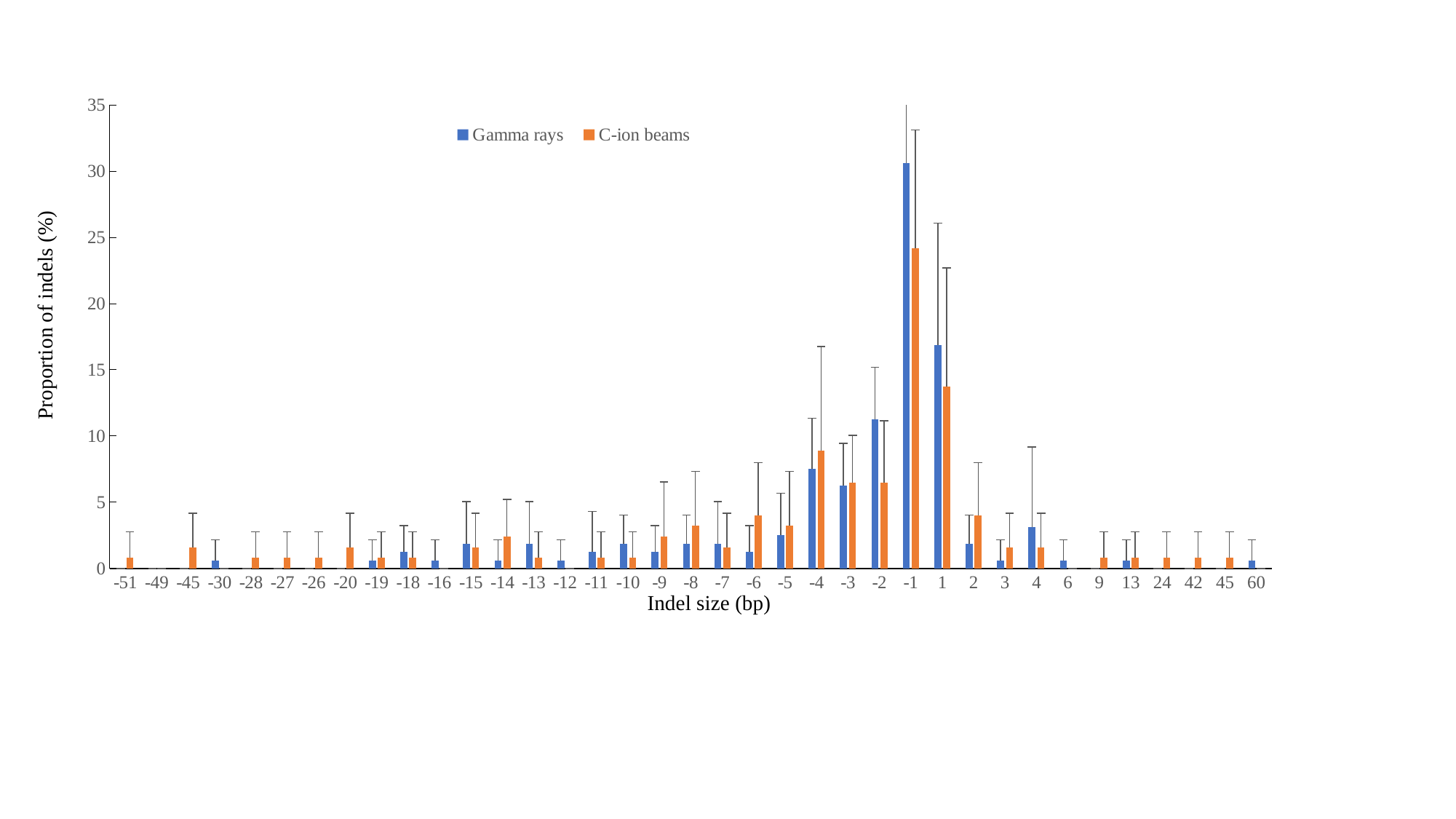

### Chart

| Category | Gamma rays | C-ion beams |
|---|---|---|
| -51.0 | 0.0 | 0.806451612903226 |
| -49.0 | 0.0 | 0.0 |
| -45.0 | 0.0 | 1.612903225806452 |
| -30.0 | 0.625 | 0.0 |
| -28.0 | 0.0 | 0.806451612903226 |
| -27.0 | 0.0 | 0.806451612903226 |
| -26.0 | 0.0 | 0.806451612903226 |
| -20.0 | 0.0 | 1.612903225806452 |
| -19.0 | 0.625 | 0.806451612903226 |
| -18.0 | 1.25 | 0.806451612903226 |
| -16.0 | 0.625 | 0.0 |
| -15.0 | 1.875 | 1.612903225806452 |
| -14.0 | 0.625 | 2.419354838709678 |
| -13.0 | 1.875 | 0.806451612903226 |
| -12.0 | 0.625 | 0.0 |
| -11.0 | 1.25 | 0.806451612903226 |
| -10.0 | 1.875 | 0.806451612903226 |
| -9.0 | 1.25 | 2.419354838709678 |
| -8.0 | 1.875 | 3.225806451612904 |
| -7.0 | 1.875 | 1.612903225806452 |
| -6.0 | 1.25 | 4.03225806451613 |
| -5.0 | 2.5 | 3.225806451612904 |
| -4.0 | 7.500000000000001 | 8.870967741935488 |
| -3.0 | 6.250000000000002 | 6.451612903225807 |
| -2.0 | 11.25 | 6.451612903225807 |
| -1.0 | 30.625 | 24.19354838709678 |
| 1.0 | 16.875 | 13.70967741935484 |
| 2.0 | 1.875 | 4.03225806451613 |
| 3.0 | 0.625 | 1.612903225806452 |
| 4.0 | 3.125000000000001 | 1.612903225806452 |
| 6.0 | 0.625 | 0.0 |
| 9.0 | 0.0 | 0.806451612903226 |
| 13.0 | 0.625 | 0.806451612903226 |
| 24.0 | 0.0 | 0.806451612903226 |
| 42.0 | 0.0 | 0.806451612903226 |
| 45.0 | 0.0 | 0.806451612903226 |
| 60.0 | 0.625 | 0.0 |
Proportion of indels (%)
Indel size (bp)